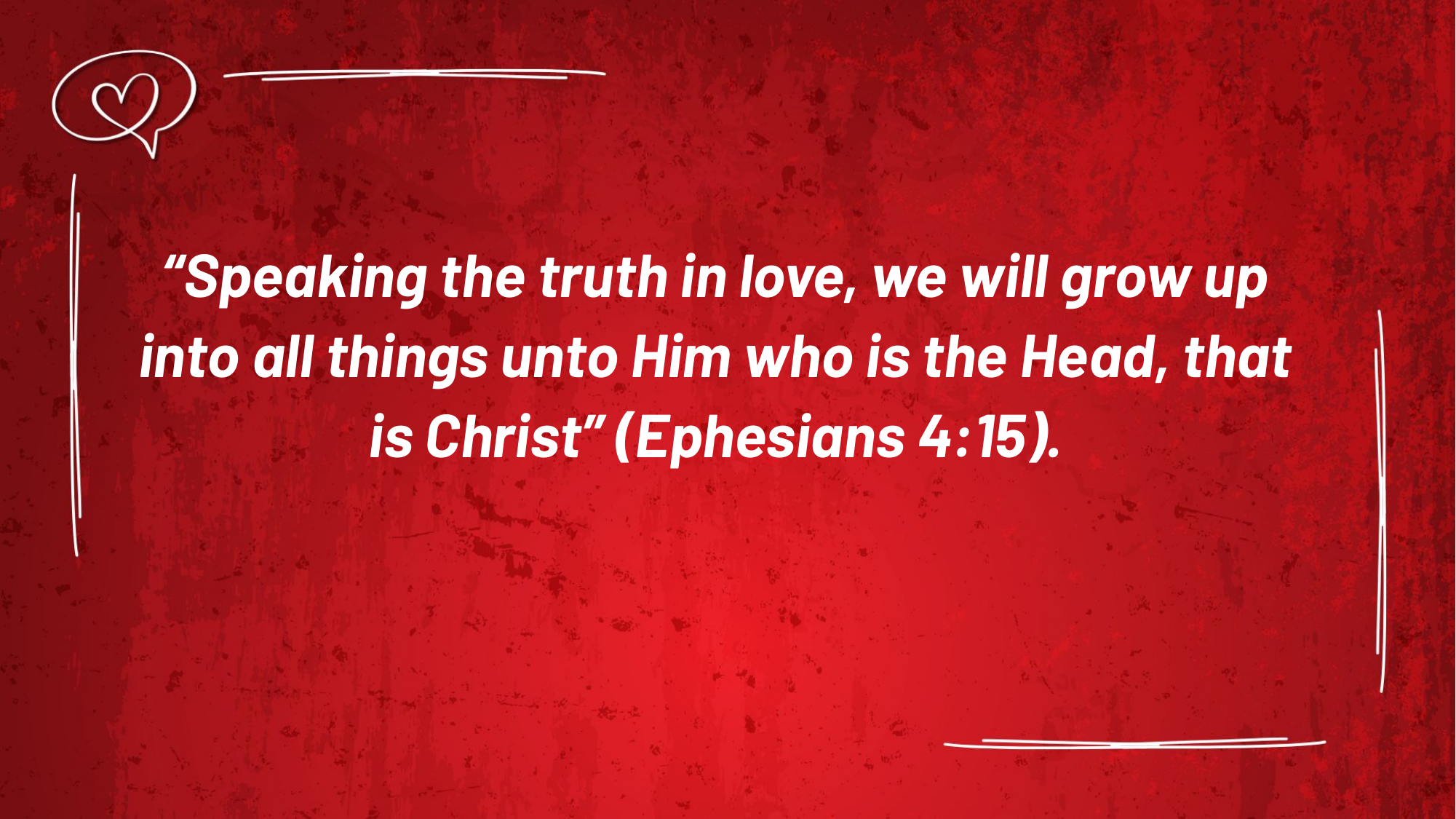

“Speaking the truth in love, we will grow up into all things unto Him who is the Head, that is Christ” (Ephesians 4:15).